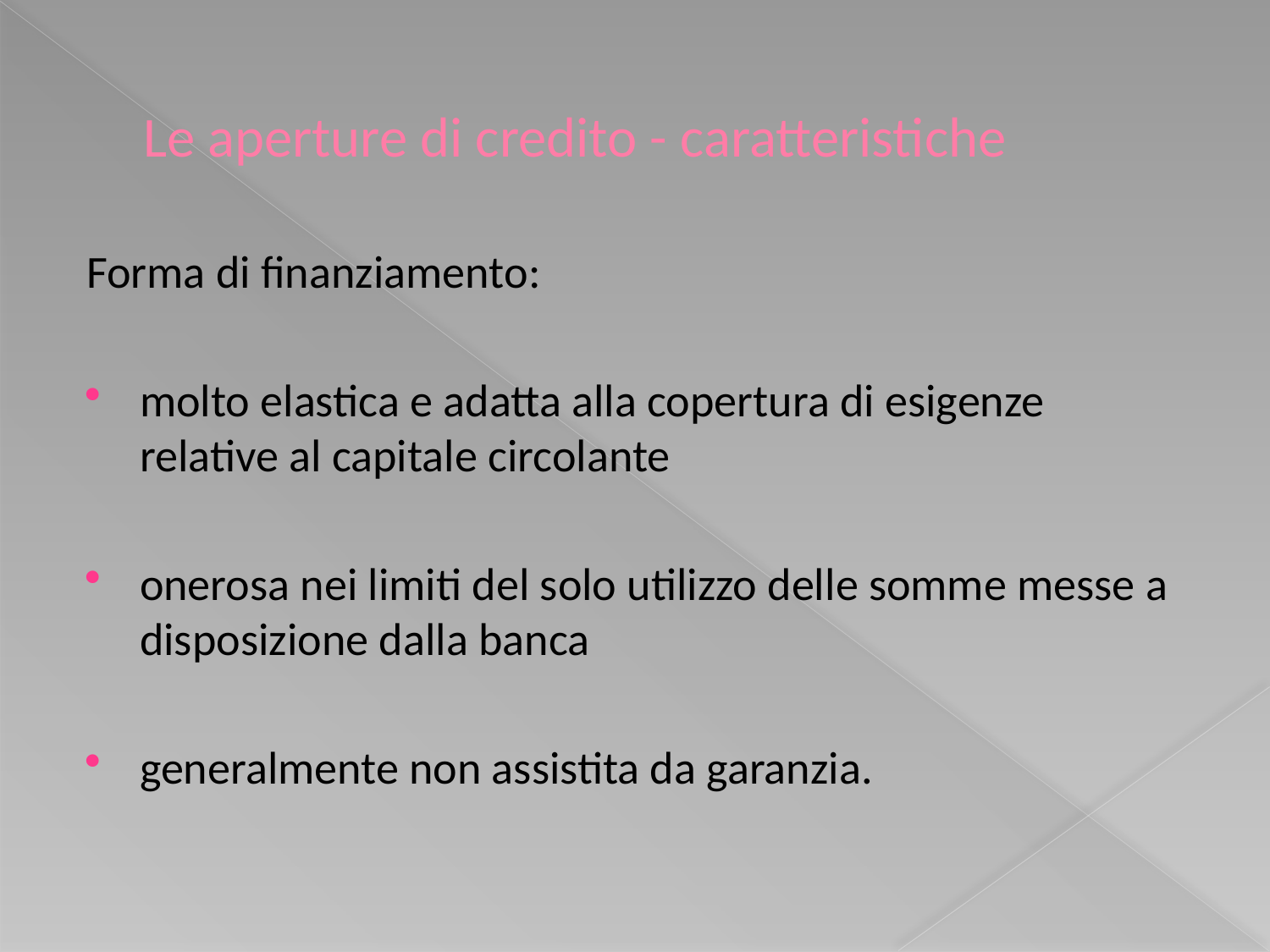

# Le aperture di credito - caratteristiche
Forma di finanziamento:

molto elastica e adatta alla copertura di esigenze relative al capitale circolante

onerosa nei limiti del solo utilizzo delle somme messe a disposizione dalla banca

generalmente non assistita da garanzia.